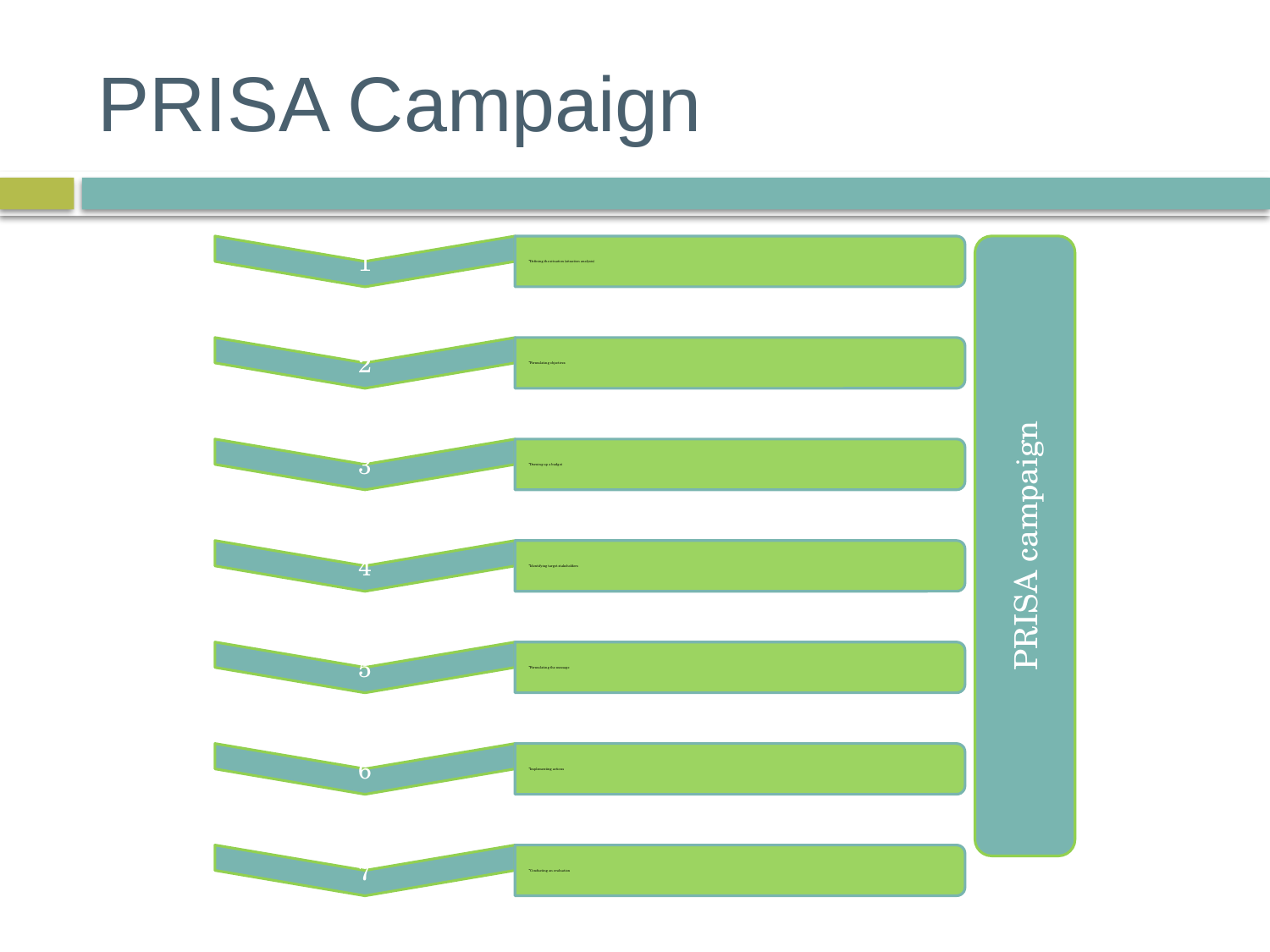

# PRISA Campaign
1
Defining the situation (situation analysis)
2
Formulating objectives
3
5
4
Conducting an evaluation
6
7
Drawing up a budget
Identifying target stakeholders
Formulating the message
Implementing actions
PRISA campaign